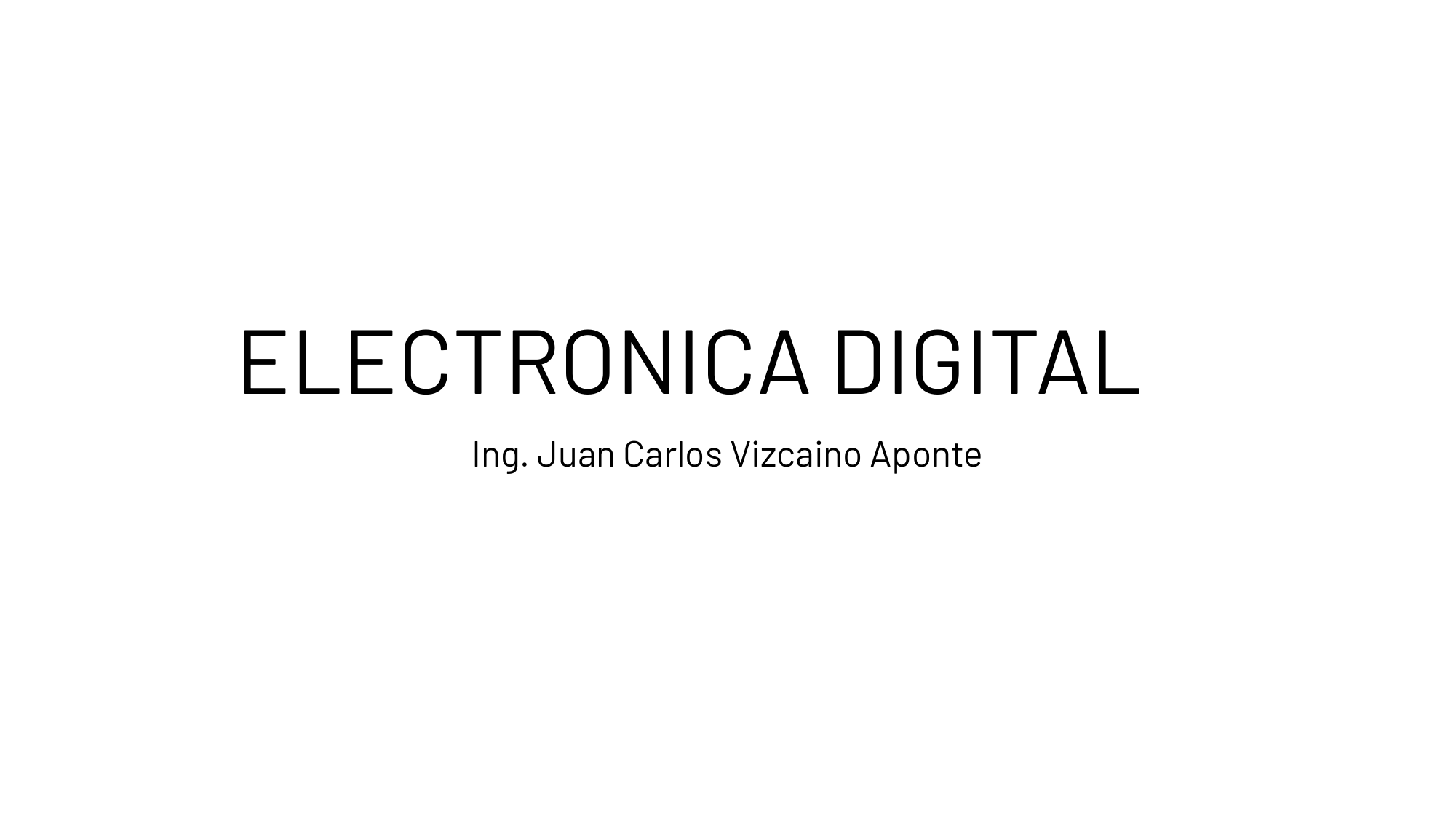

# ELECTRONICA DIGITAL
Ing. Juan Carlos Vizcaino Aponte